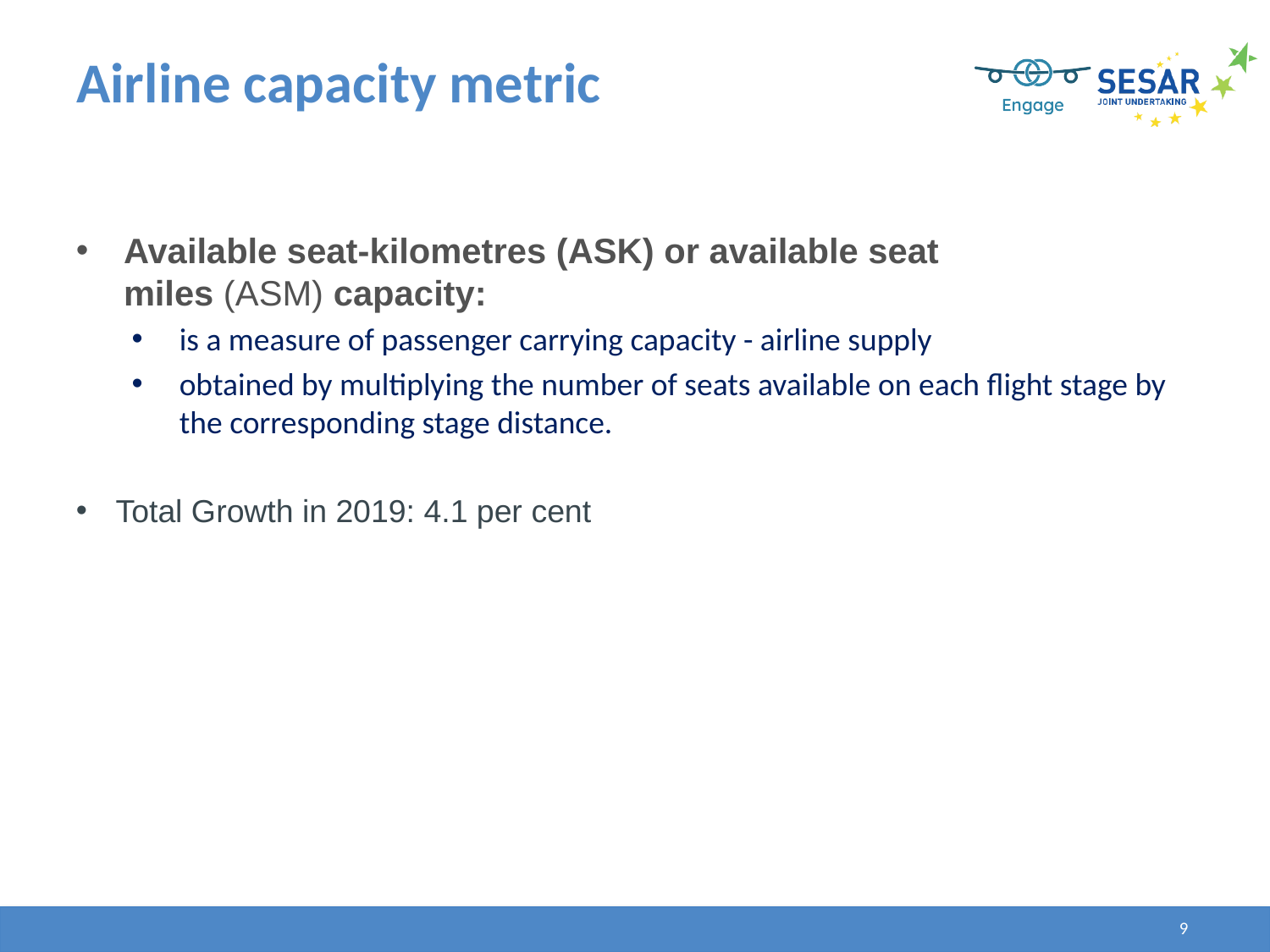

# Airline capacity metric
Available seat-kilometres (ASK) or available seat miles (ASM) capacity:
is a measure of passenger carrying capacity - airline supply
obtained by multiplying the number of seats available on each flight stage by the corresponding stage distance.

Total Growth in 2019: 4.1 per cent

9